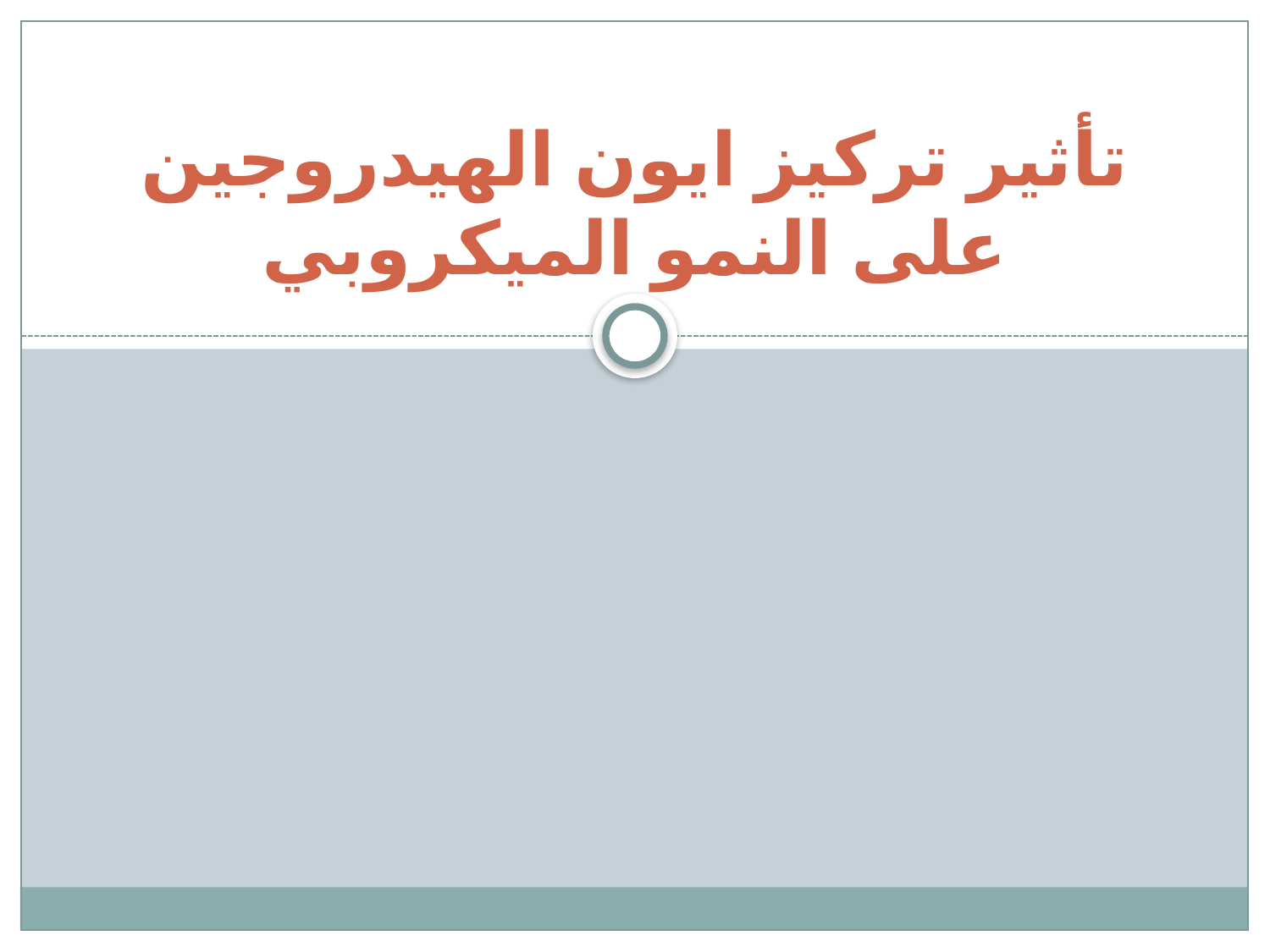

# تأثير تركيز ايون الهيدروجين على النمو الميكروبي